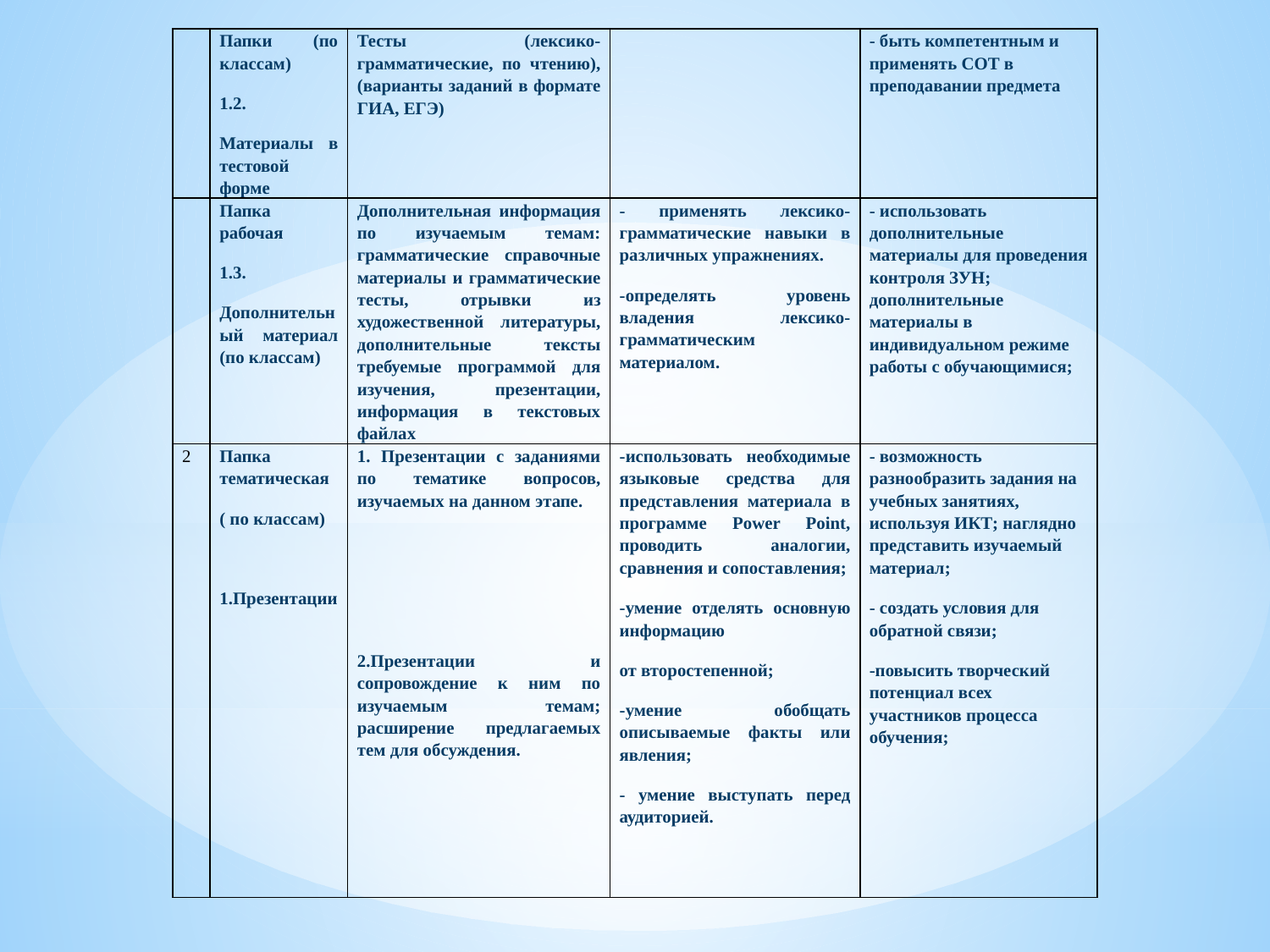

|  | Папки (по классам) 1.2. Материалы в тестовой форме | Тесты (лексико-грамматические, по чтению), (варианты заданий в формате ГИА, ЕГЭ) |  | - быть компетентным и применять СОТ в преподавании предмета |
| --- | --- | --- | --- | --- |
|  | Папка рабочая 1.3. Дополнительный материал (по классам) | Дополнительная информация по изучаемым темам: грамматические справочные материалы и грамматические тесты, отрывки из художественной литературы, дополнительные тексты требуемые программой для изучения, презентации, информация в текстовых файлах | - применять лексико-грамматические навыки в различных упражнениях. -определять уровень владения лексико-грамматическим материалом. | - использовать дополнительные материалы для проведения контроля ЗУН; дополнительные материалы в индивидуальном режиме работы с обучающимися; |
| 2 | Папка тематическая ( по классам)   1.Презентации | 1. Презентации с заданиями по тематике вопросов, изучаемых на данном этапе.       2.Презентации и сопровождение к ним по изучаемым темам; расширение предлагаемых тем для обсуждения. | -использовать необходимые языковые средства для представления материала в программе Power Point, проводить аналогии, сравнения и сопоставления; -умение отделять основную информацию от второстепенной; -умение обобщать описываемые факты или явления; - умение выступать перед аудиторией. | - возможность разнообразить задания на учебных занятиях, используя ИКТ; наглядно представить изучаемый материал; - создать условия для обратной связи; -повысить творческий потенциал всех участников процесса обучения; |
#